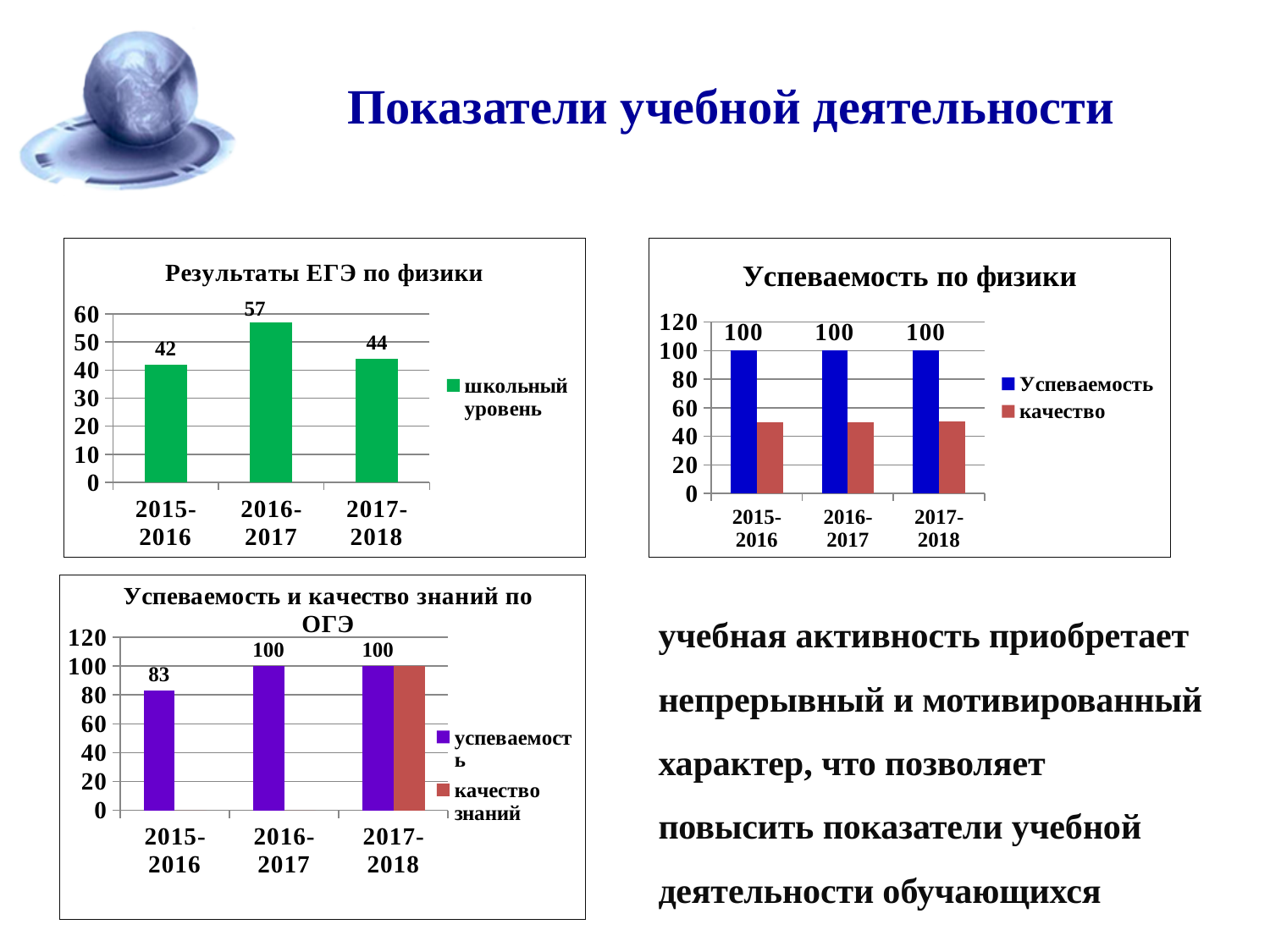

# Показатели учебной деятельности

### Chart: Результаты ЕГЭ по физики

| Category | школьный уровень |
|---|---|
| 2015-2016 | 42.0 |
| 2016-2017 | 57.0 |
| 2017-2018 | 44.0 |

### Chart: Успеваемость по физики

| Category | Успеваемость | качество |
|---|---|---|
| 2015-2016 | 100.0 | 50.0 |
| 2016-2017 | 100.0 | 50.0 |
| 2017-2018 | 100.0 | 50.6 |

### Chart: Успеваемость и качество знаний по ОГЭ

| Category | успеваемость | качество знаний |
|---|---|---|
| 2015-2016 | 83.0 | 0.0 |
| 2016-2017 | 100.0 | 0.0 |
| 2017-2018 | 100.0 | 100.0 |
учебная активность приобретает непрерывный и мотивированный характер, что позволяет повысить показатели учебной деятельности обучающихся